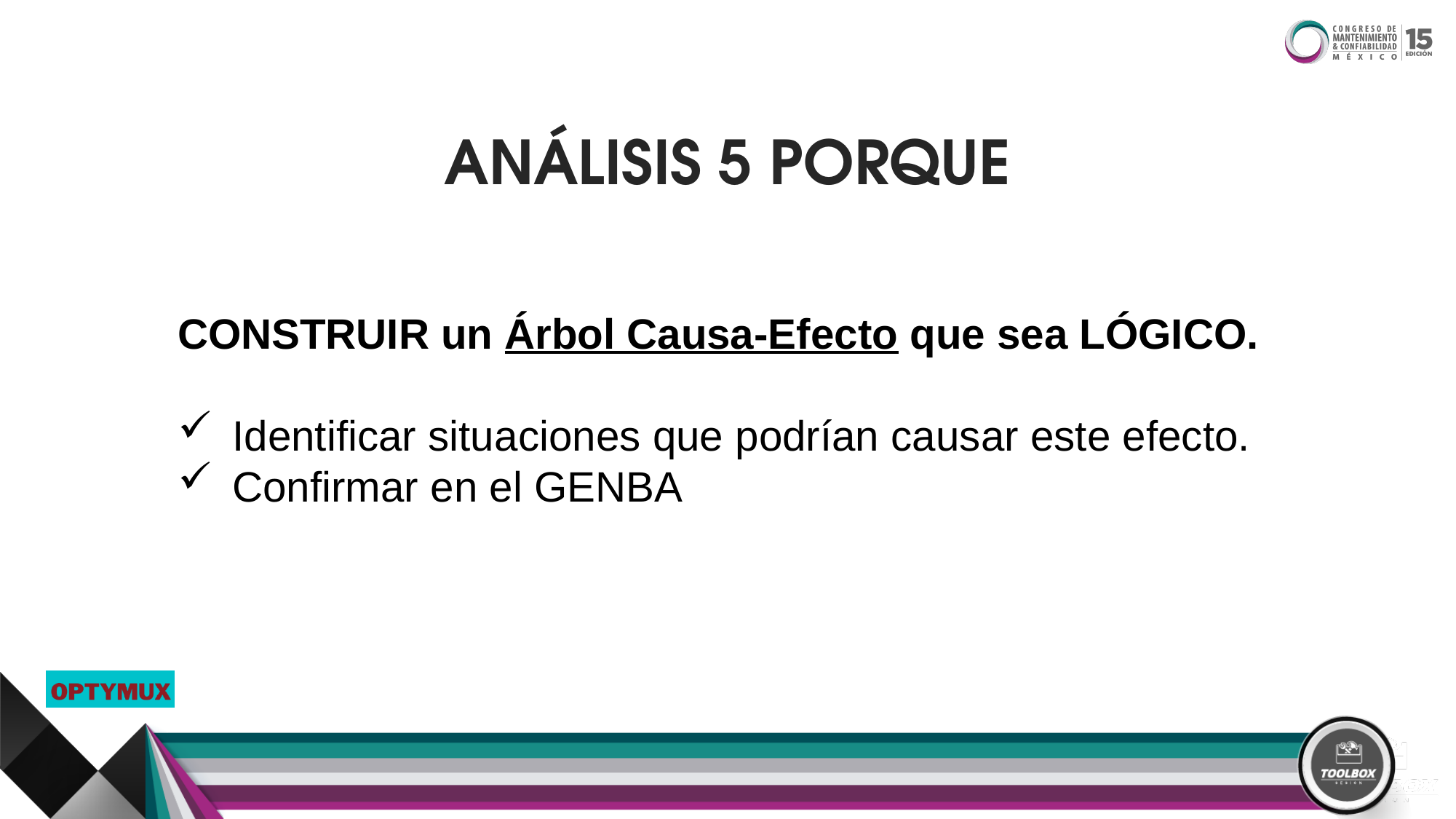

ANÁLISIS 5 PORQUE
CONSTRUIR un Árbol Causa-Efecto que sea LÓGICO.

Identificar situaciones que podrían causar este efecto.
Confirmar en el GENBA